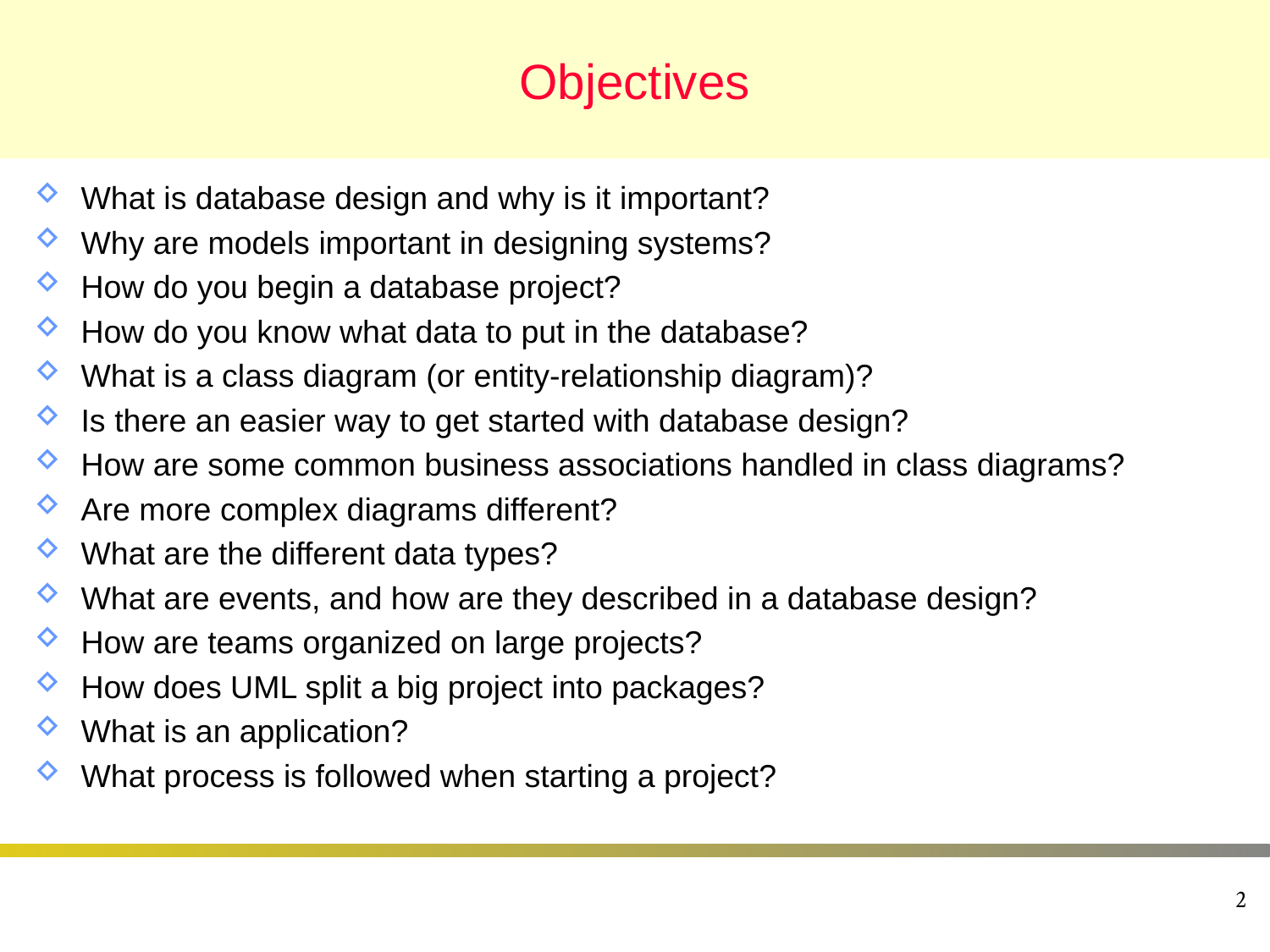

# Objectives
What is database design and why is it important?
Why are models important in designing systems?
How do you begin a database project?
How do you know what data to put in the database?
What is a class diagram (or entity-relationship diagram)?
Is there an easier way to get started with database design?
How are some common business associations handled in class diagrams?
Are more complex diagrams different?
What are the different data types?
What are events, and how are they described in a database design?
How are teams organized on large projects?
How does UML split a big project into packages?
What is an application?
What process is followed when starting a project?
2